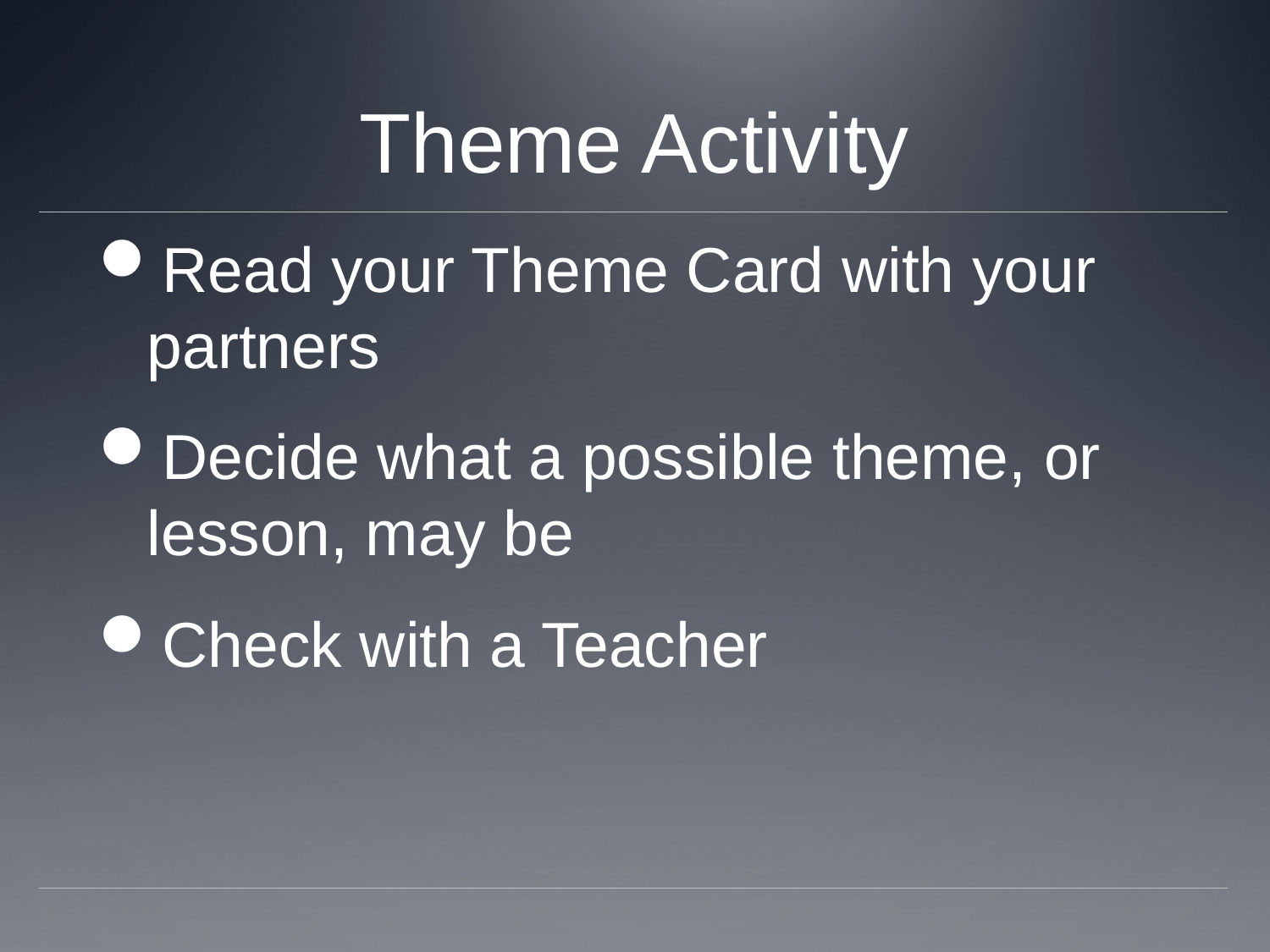

# Theme Activity
Read your Theme Card with your partners
Decide what a possible theme, or lesson, may be
Check with a Teacher